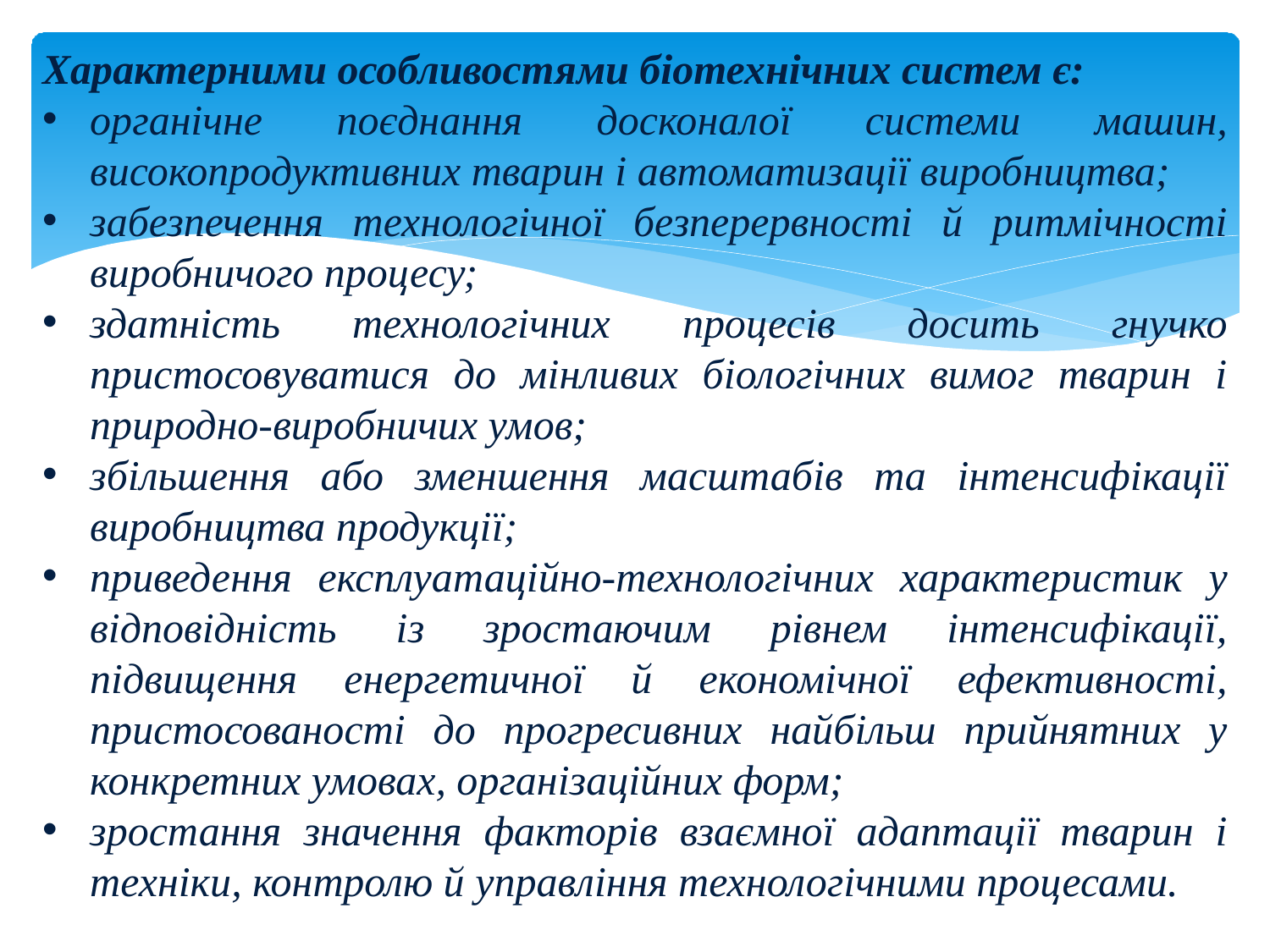

Характерними особливостями біотехнічних систем є:
органічне поєднання досконалої системи машин, високопродуктивних тварин і автоматизації виробництва;
забезпечення технологічної безперервності й ритмічності виробничого процесу;
здатність технологічних процесів досить гнучко пристосовуватися до мінливих біологічних вимог тварин і природно-виробничих умов;
збільшення або зменшення масштабів та інтенсифікації виробництва продукції;
приведення експлуатаційно-технологічних характеристик у відповідність із зростаючим рівнем інтенсифікації, підвищення енергетичної й економічної ефективності, пристосованості до прогресивних найбільш прийнятних у конкретних умовах, організаційних форм;
зростання значення факторів взаємної адаптації тварин і техніки, контролю й управління технологічними процесами.